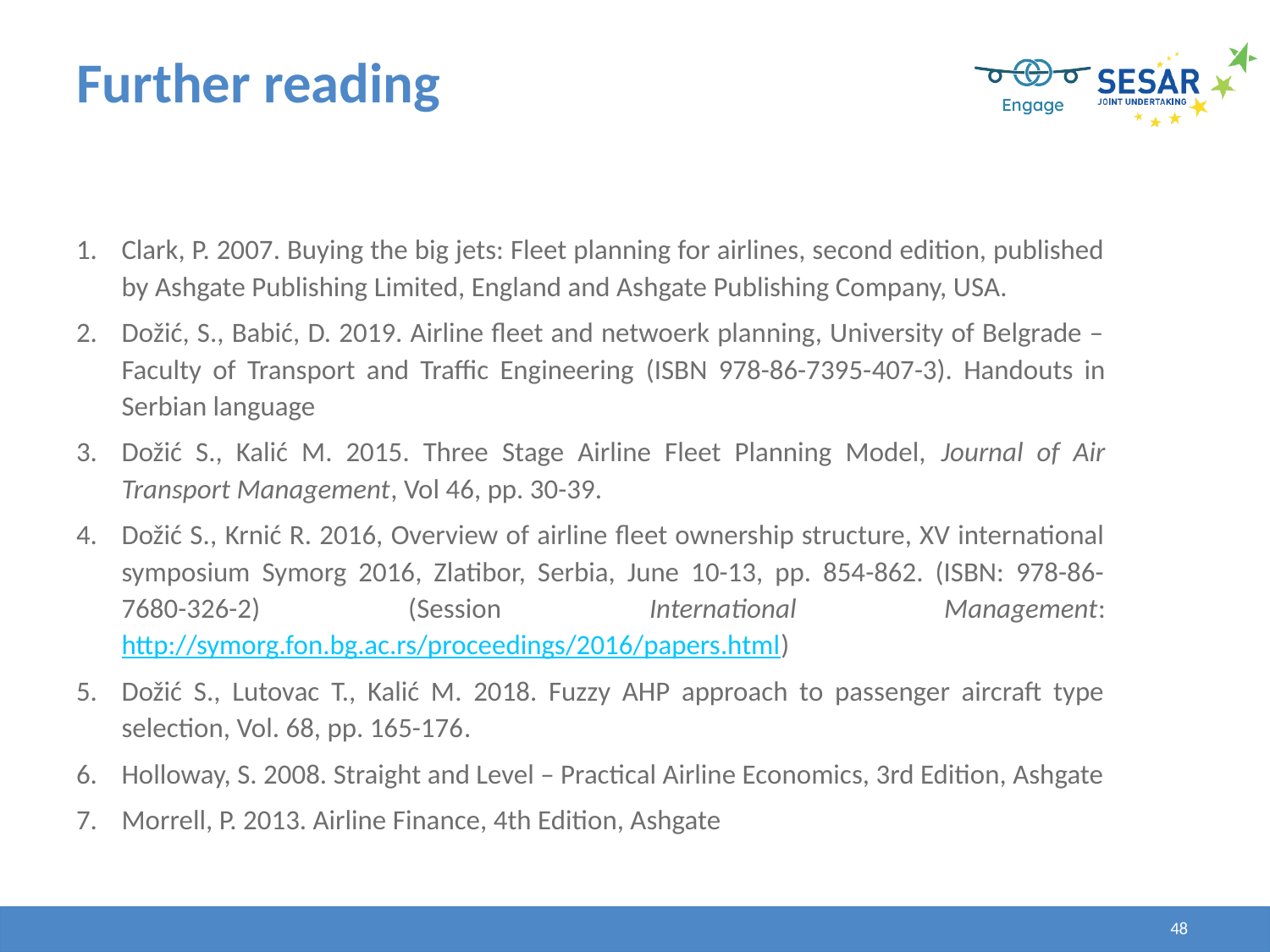

# Further reading
Clark, P. 2007. Buying the big jets: Fleet planning for airlines, second edition, published by Ashgate Publishing Limited, England and Ashgate Publishing Company, USA.
Dožić, S., Babić, D. 2019. Airline fleet and netwoerk planning, University of Belgrade – Faculty of Transport and Traffic Engineering (ISBN 978-86-7395-407-3). Handouts in Serbian language
Dožić S., Kalić М. 2015. Three Stage Airline Fleet Planning Model, Journal of Air Transport Management, Vol 46, pp. 30-39.
Dožić S., Krnić R. 2016, Overview of airline fleet ownership structure, XV international symposium Symorg 2016, Zlatibor, Serbia, June 10-13, pp. 854-862. (ISBN: 978-86-7680-326-2) (Session International Management: http://symorg.fon.bg.ac.rs/proceedings/2016/papers.html)
Dožić S., Lutovac T., Kalić М. 2018. Fuzzy AHP approach to passenger aircraft type selection, Vol. 68, pp. 165-176.
Holloway, S. 2008. Straight and Level – Practical Airline Economics, 3rd Edition, Ashgate
Morrell, P. 2013. Airline Finance, 4th Edition, Ashgate

48